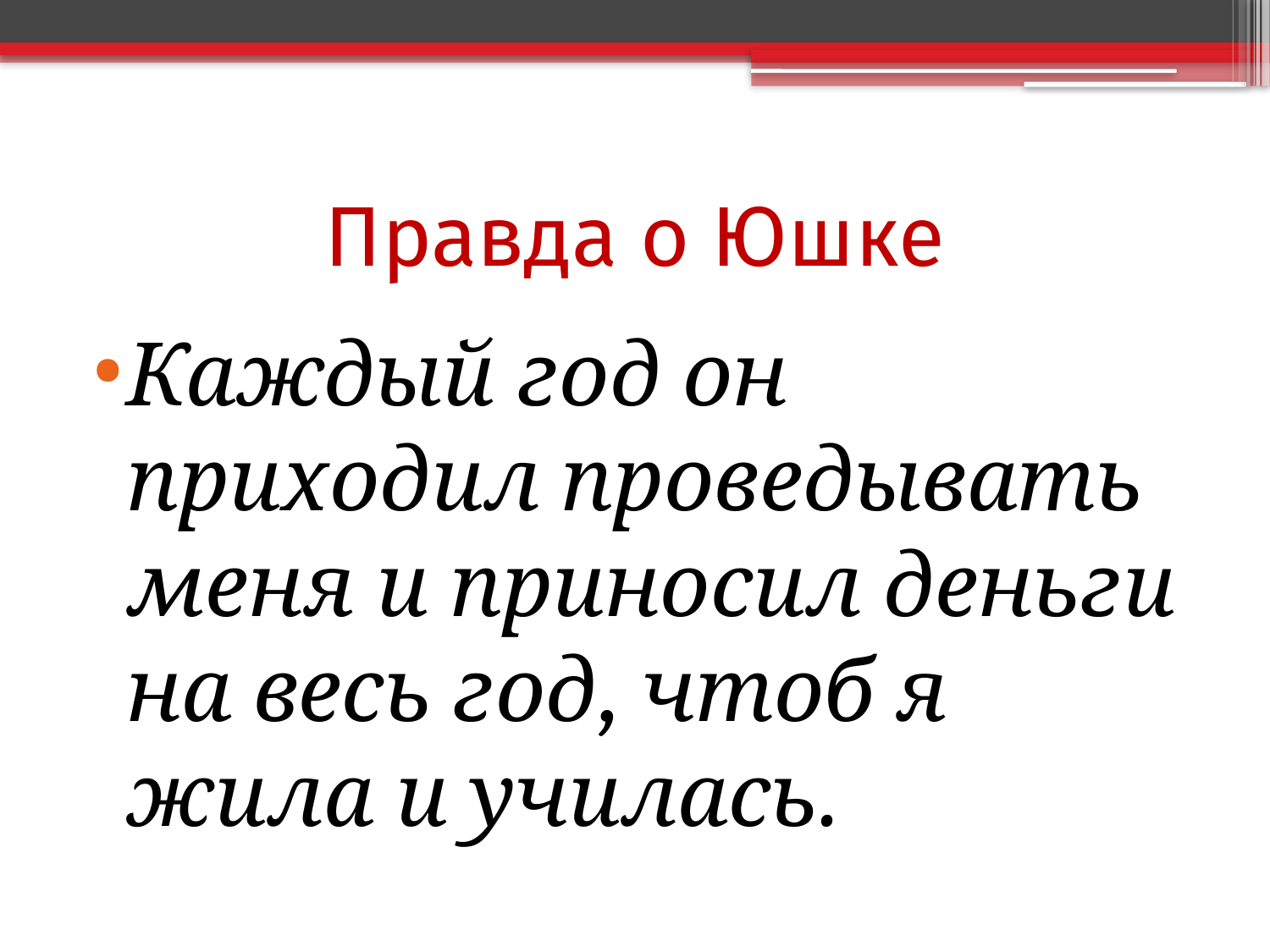

# Правда о Юшке
Каждый год он приходил проведывать меня и приносил деньги на весь год, чтоб я жила и училась.